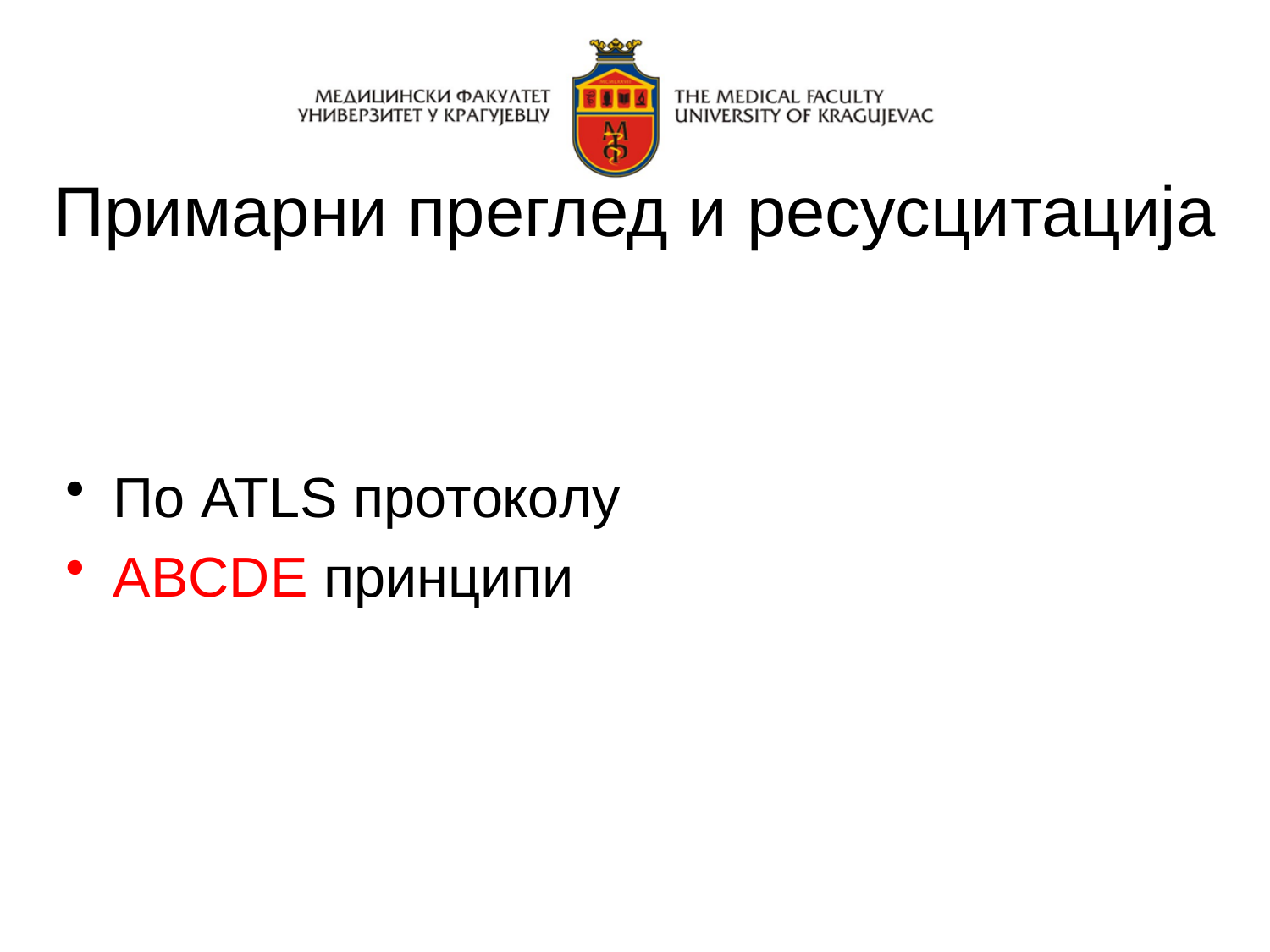

# Примарни преглед и ресусцитација
По ATLS протoкoлу
ABCDE принципи